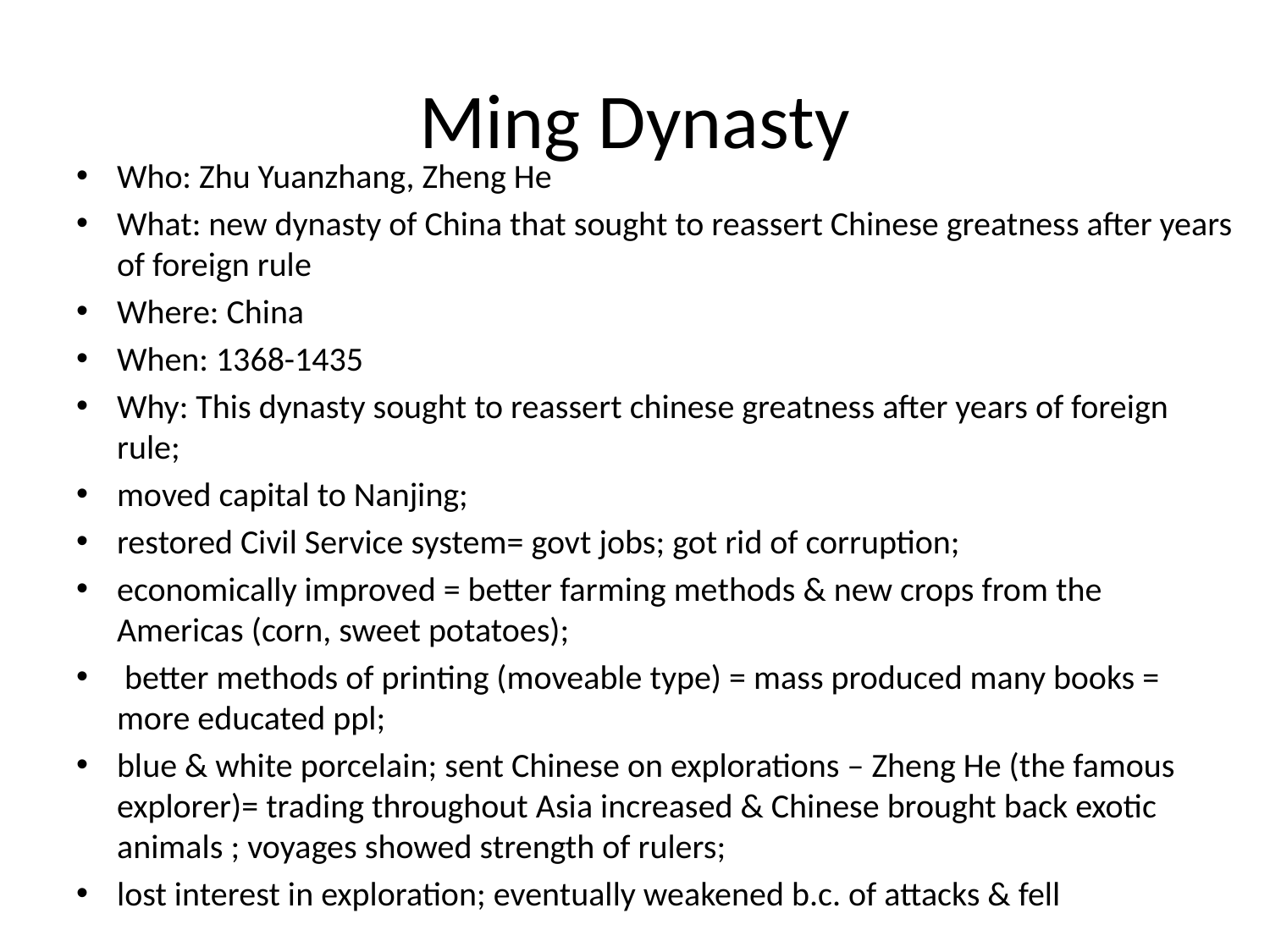

# Ming Dynasty
Who: Zhu Yuanzhang, Zheng He
What: new dynasty of China that sought to reassert Chinese greatness after years of foreign rule
Where: China
When: 1368-1435
Why: This dynasty sought to reassert chinese greatness after years of foreign rule;
moved capital to Nanjing;
restored Civil Service system= govt jobs; got rid of corruption;
economically improved = better farming methods & new crops from the Americas (corn, sweet potatoes);
 better methods of printing (moveable type) = mass produced many books = more educated ppl;
blue & white porcelain; sent Chinese on explorations – Zheng He (the famous explorer)= trading throughout Asia increased & Chinese brought back exotic animals ; voyages showed strength of rulers;
lost interest in exploration; eventually weakened b.c. of attacks & fell